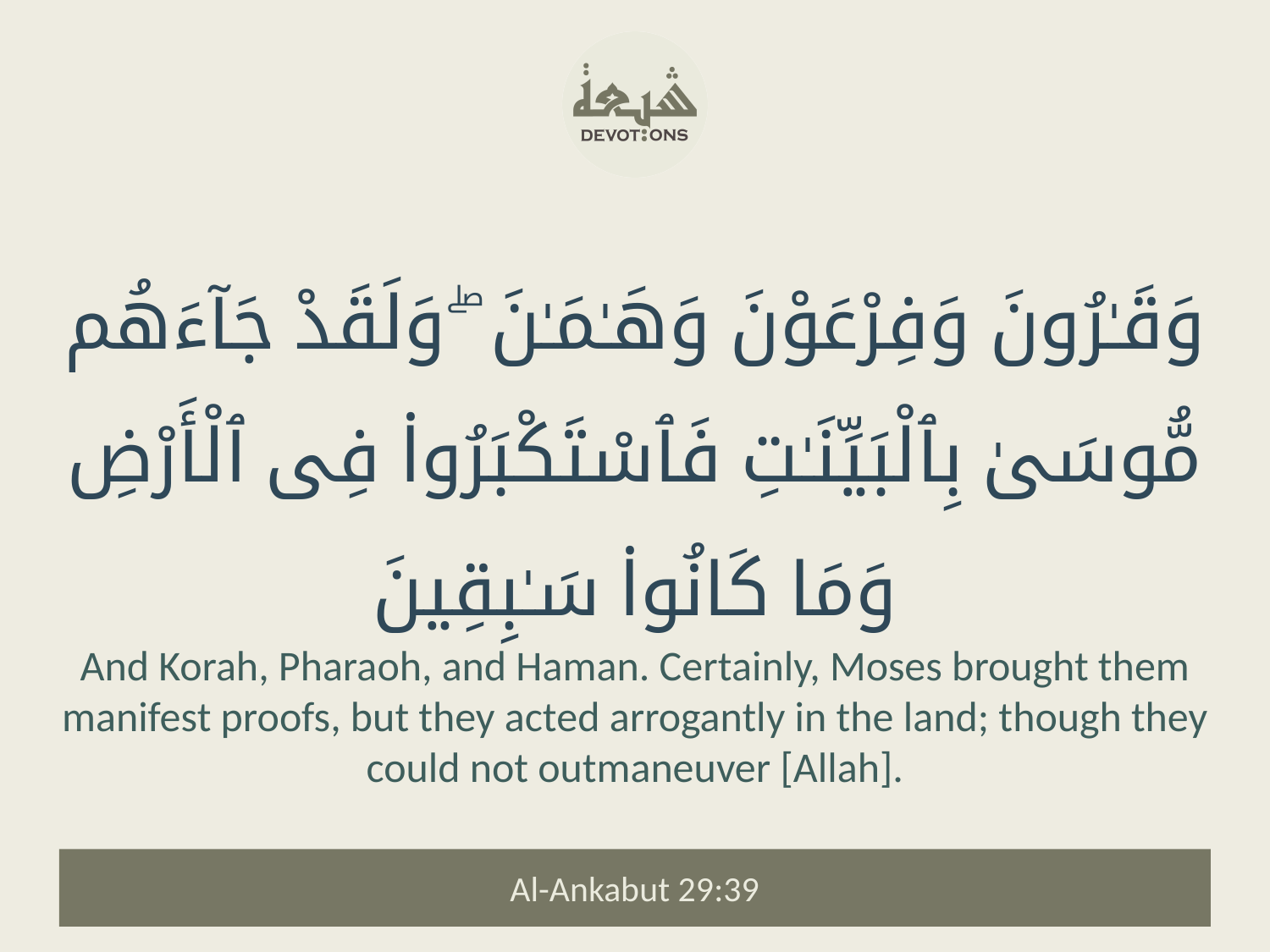

وَقَـٰرُونَ وَفِرْعَوْنَ وَهَـٰمَـٰنَ ۖ وَلَقَدْ جَآءَهُم مُّوسَىٰ بِٱلْبَيِّنَـٰتِ فَٱسْتَكْبَرُوا۟ فِى ٱلْأَرْضِ وَمَا كَانُوا۟ سَـٰبِقِينَ
And Korah, Pharaoh, and Haman. Certainly, Moses brought them manifest proofs, but they acted arrogantly in the land; though they could not outmaneuver [Allah].
Al-Ankabut 29:39